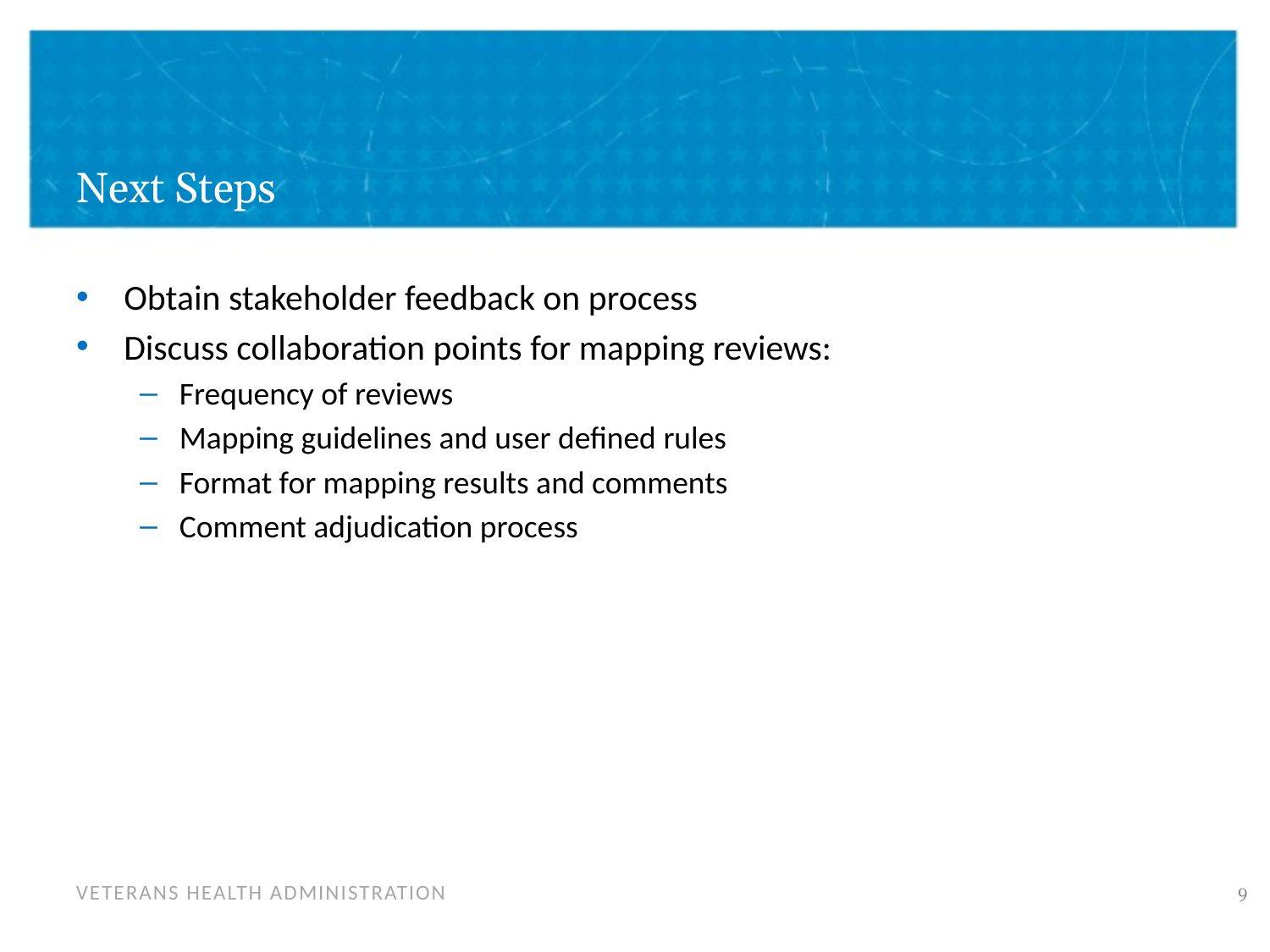

# Next Steps
Obtain stakeholder feedback on process
Discuss collaboration points for mapping reviews:
Frequency of reviews
Mapping guidelines and user defined rules
Format for mapping results and comments
Comment adjudication process

9